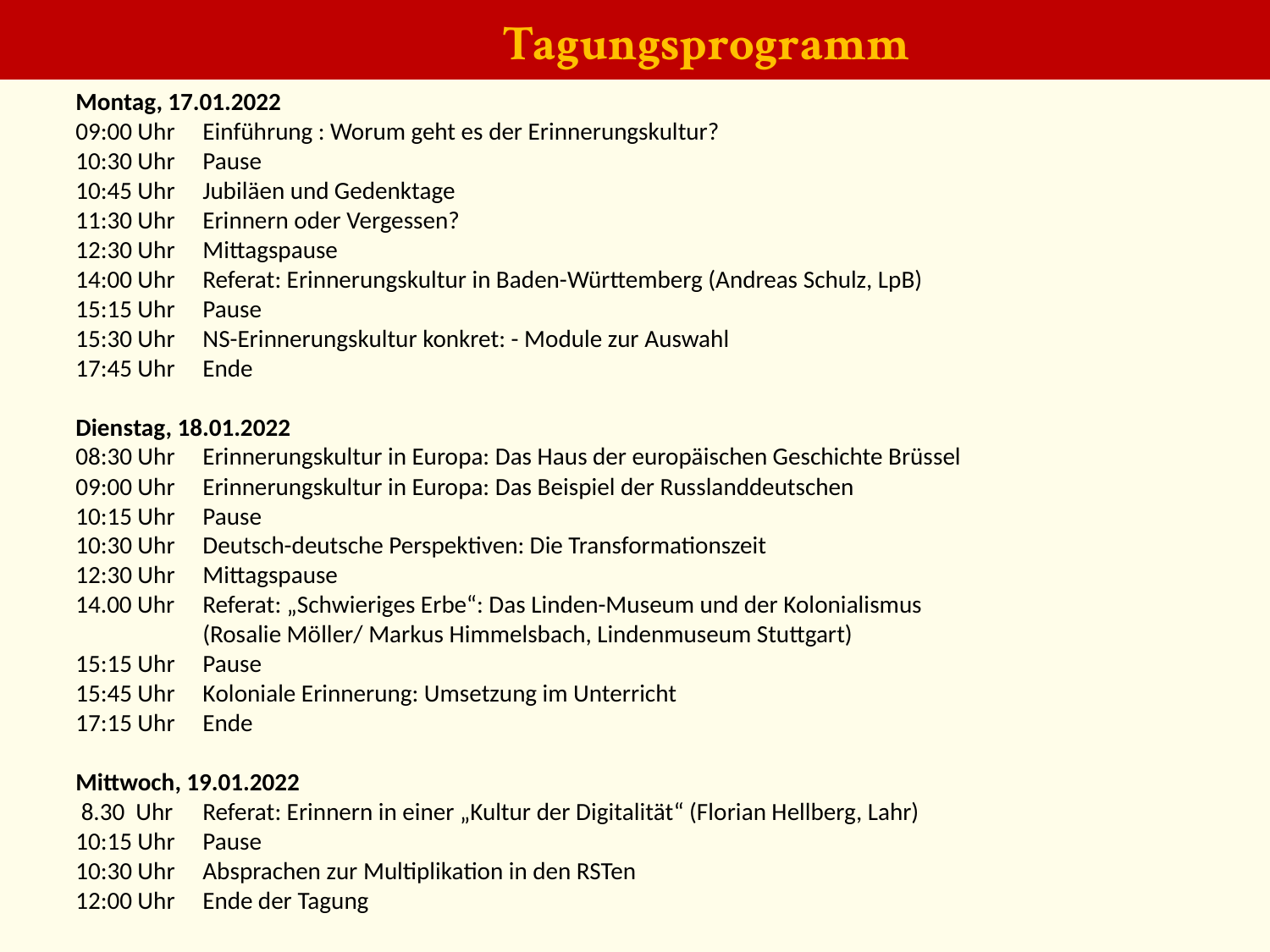

# Tagungsprogramm
Montag, 17.01.2022
09:00 Uhr	Einführung : Worum geht es der Erinnerungskultur?
10:30 Uhr	Pause
10:45 Uhr	Jubiläen und Gedenktage
11:30 Uhr	Erinnern oder Vergessen?
12:30 Uhr	Mittagspause
14:00 Uhr	Referat: Erinnerungskultur in Baden-Württemberg (Andreas Schulz, LpB)
15:15 Uhr	Pause
15:30 Uhr	NS-Erinnerungskultur konkret: - Module zur Auswahl
17:45 Uhr	Ende

Dienstag, 18.01.2022
08:30 Uhr	Erinnerungskultur in Europa: Das Haus der europäischen Geschichte Brüssel
09:00 Uhr	Erinnerungskultur in Europa: Das Beispiel der Russlanddeutschen
10:15 Uhr	Pause
10:30 Uhr	Deutsch-deutsche Perspektiven: Die Transformationszeit
12:30 Uhr	Mittagspause
14.00 Uhr	Referat: „Schwieriges Erbe“: Das Linden-Museum und der Kolonialismus
		(Rosalie Möller/ Markus Himmelsbach, Lindenmuseum Stuttgart)
15:15 Uhr	Pause
15:45 Uhr	Koloniale Erinnerung: Umsetzung im Unterricht
17:15 Uhr	Ende

Mittwoch, 19.01.2022
 8.30  Uhr	Referat: Erinnern in einer „Kultur der Digitalität“ (Florian Hellberg, Lahr)
10:15 Uhr	Pause
10:30 Uhr	Absprachen zur Multiplikation in den RSTen
12:00 Uhr	Ende der Tagung